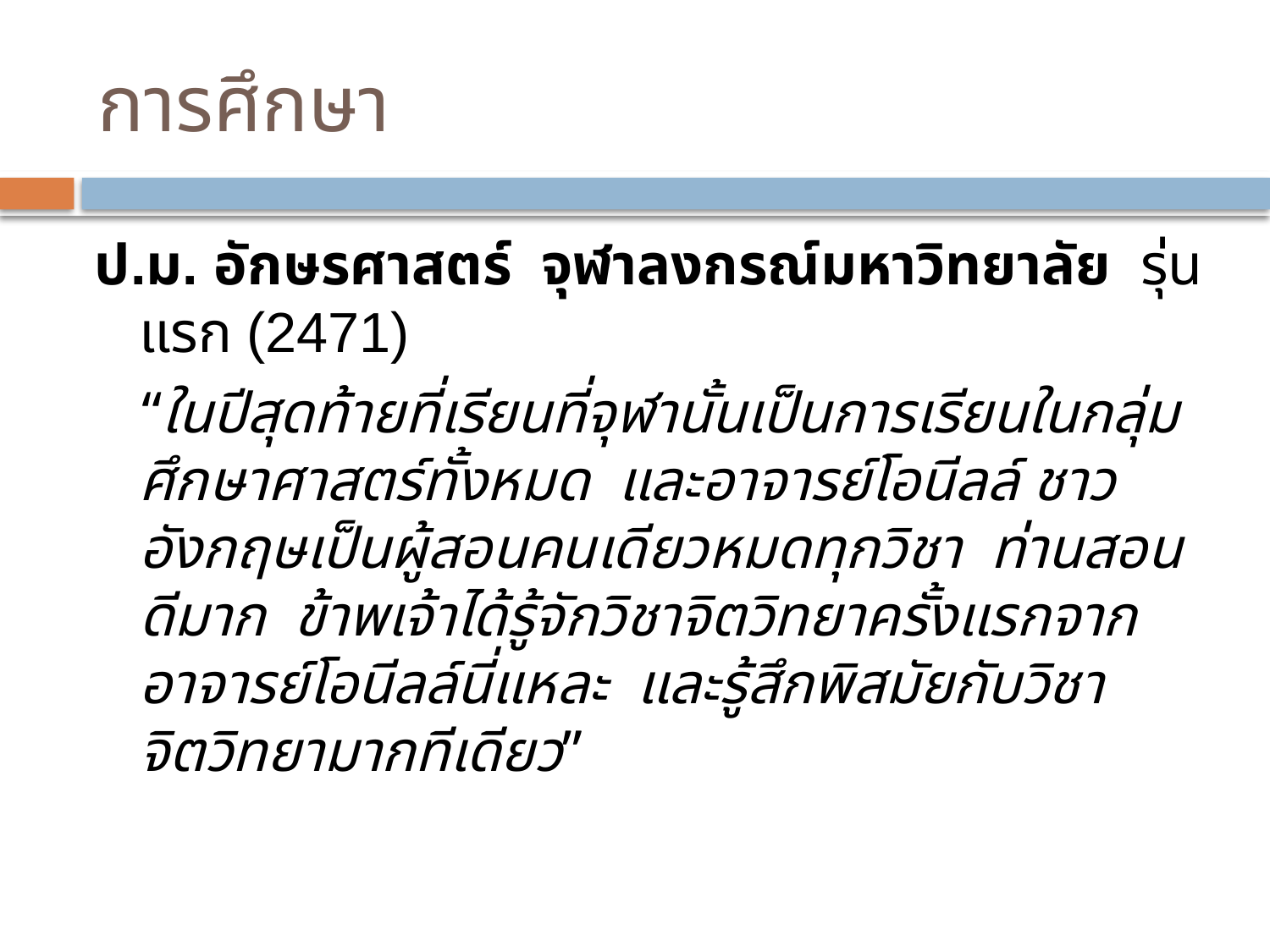

# การศึกษา
ป.ม. อักษรศาสตร์  จุฬาลงกรณ์มหาวิทยาลัย  รุ่นแรก (2471)
“ในปีสุดท้ายที่เรียนที่จุฬานั้นเป็นการเรียนในกลุ่มศึกษาศาสตร์ทั้งหมด  และอาจารย์โอนีลล์ ชาวอังกฤษเป็นผู้สอนคนเดียวหมดทุกวิชา  ท่านสอนดีมาก  ข้าพเจ้าได้รู้จักวิชาจิตวิทยาครั้งแรกจากอาจารย์โอนีลล์นี่แหละ  และรู้สึกพิสมัยกับวิชาจิตวิทยามากทีเดียว”